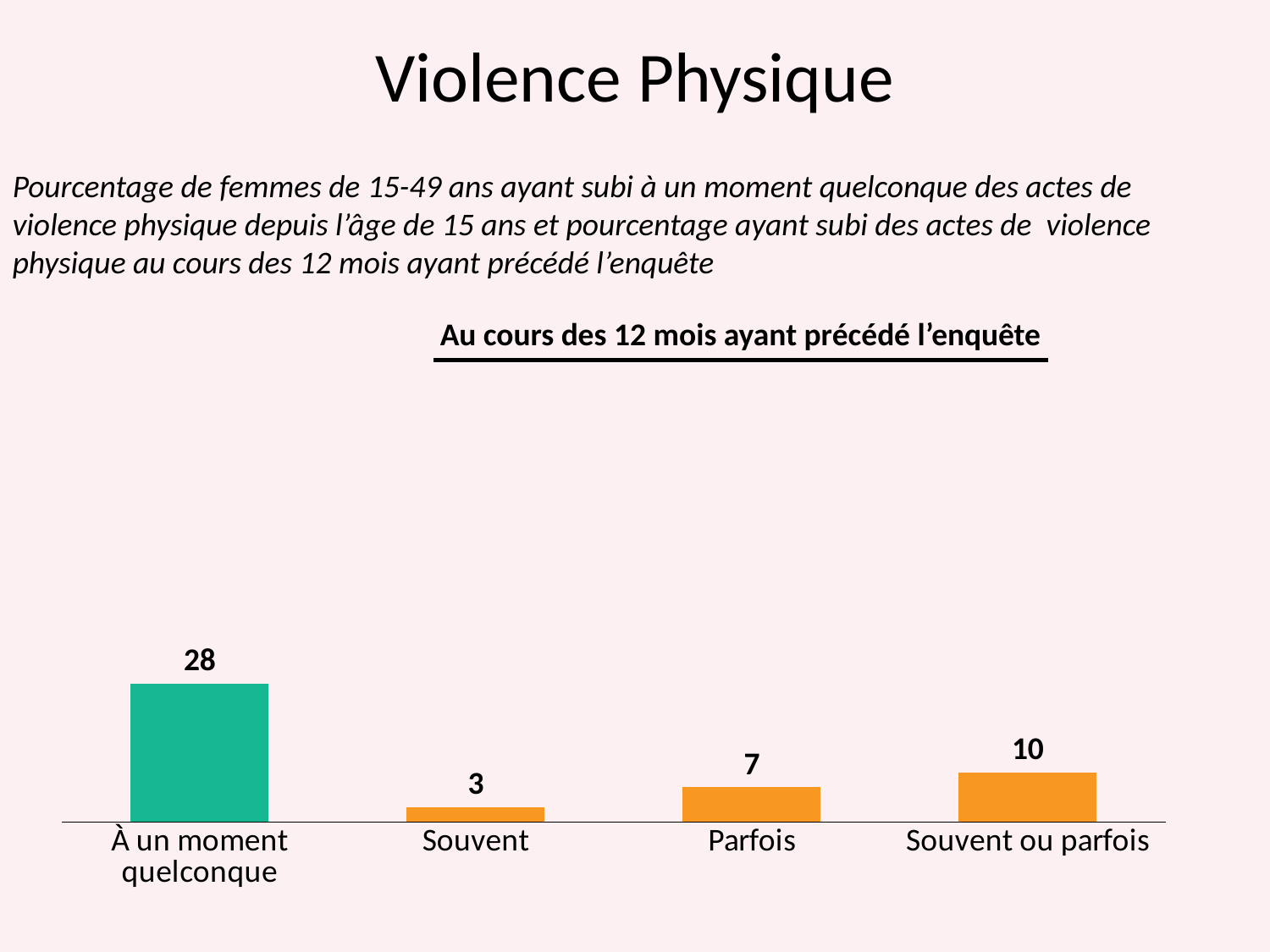

# Violence Physique
Pourcentage de femmes de 15-49 ans ayant subi à un moment quelconque des actes de violence physique depuis l’âge de 15 ans et pourcentage ayant subi des actes de  violence physique au cours des 12 mois ayant précédé l’enquête

### Chart

| Category | Women |
|---|---|
| À un moment quelconque | 28.0 |
| Souvent | 3.0 |
| Parfois | 7.0 |
| Souvent ou parfois | 10.0 |
Au cours des 12 mois ayant précédé l’enquête